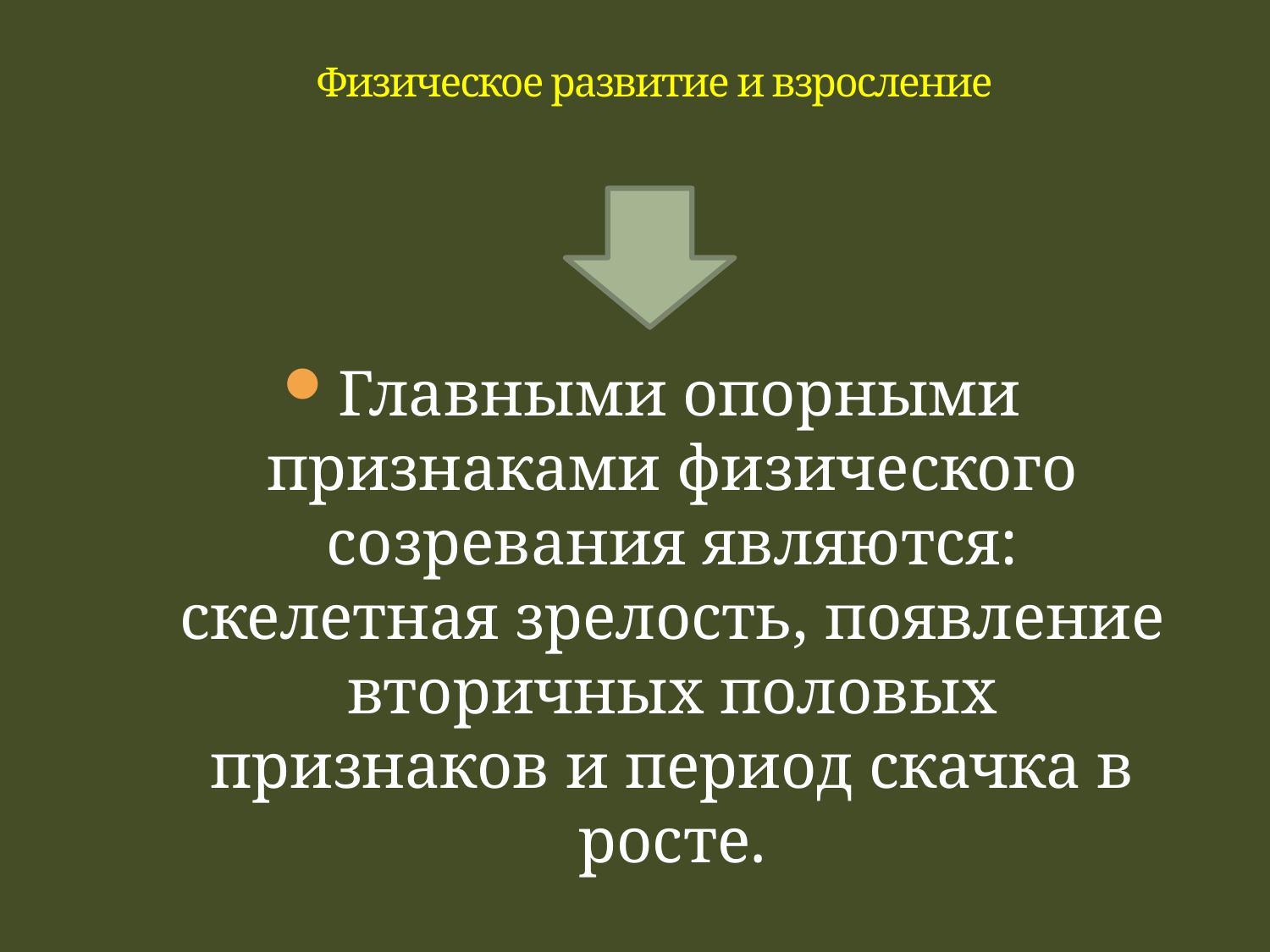

# Физическое развитие и взросление

Главными опорными признаками физического созревания являются: скелетная зрелость, появление вторичных половых признаков и период скачка в росте.